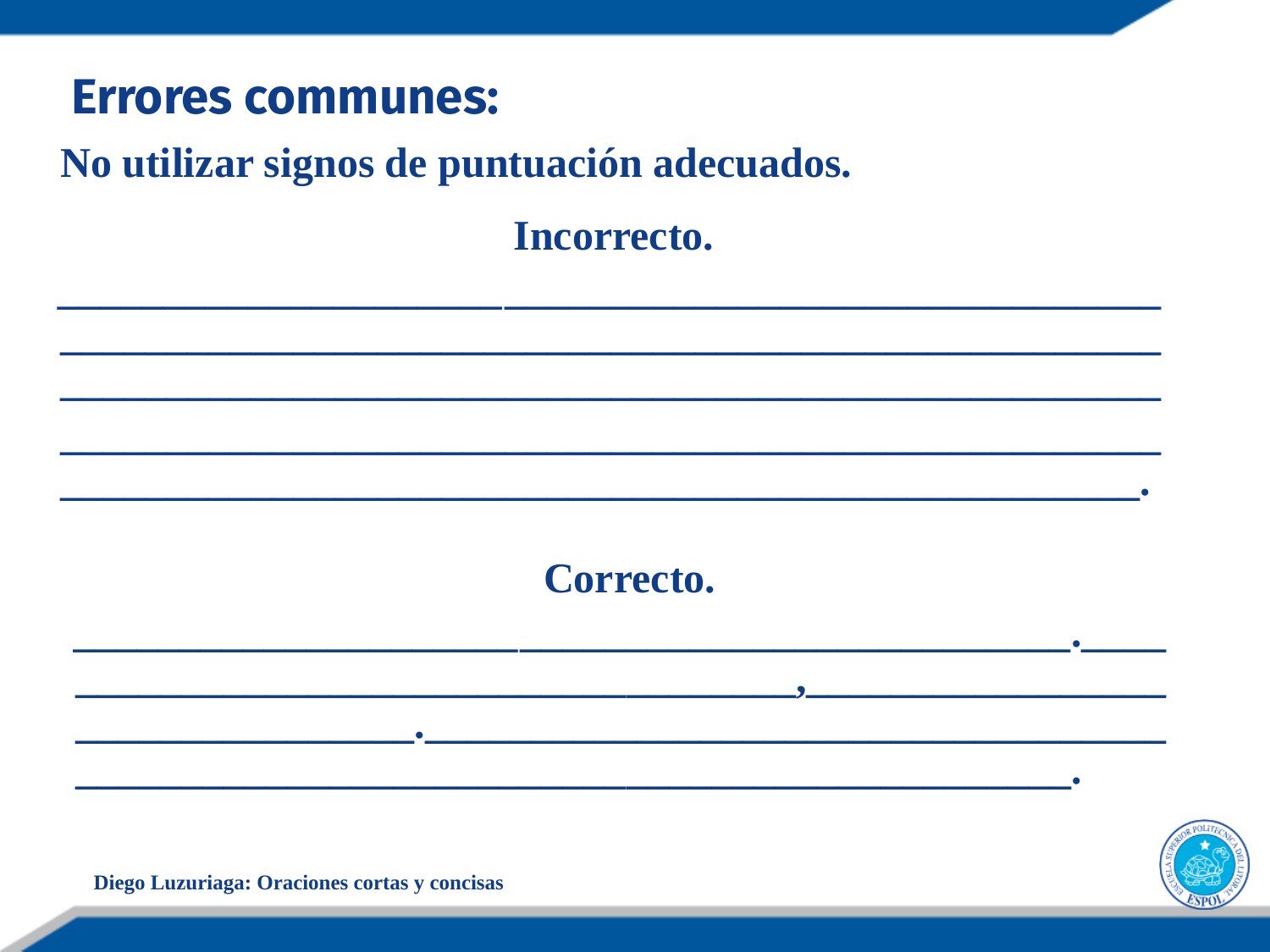

Errores communes:
No utilizar signos de puntuación adecuados.
Incorrecto.
____________________________________________________________________________________________________________________________________________________________
_______________________________________________________________________________________________________.

Correcto.
_______________________________________________.______________________________________,_________________________________.__________________________________________________________________________________.

Diego Luzuriaga: Oraciones cortas y concisas